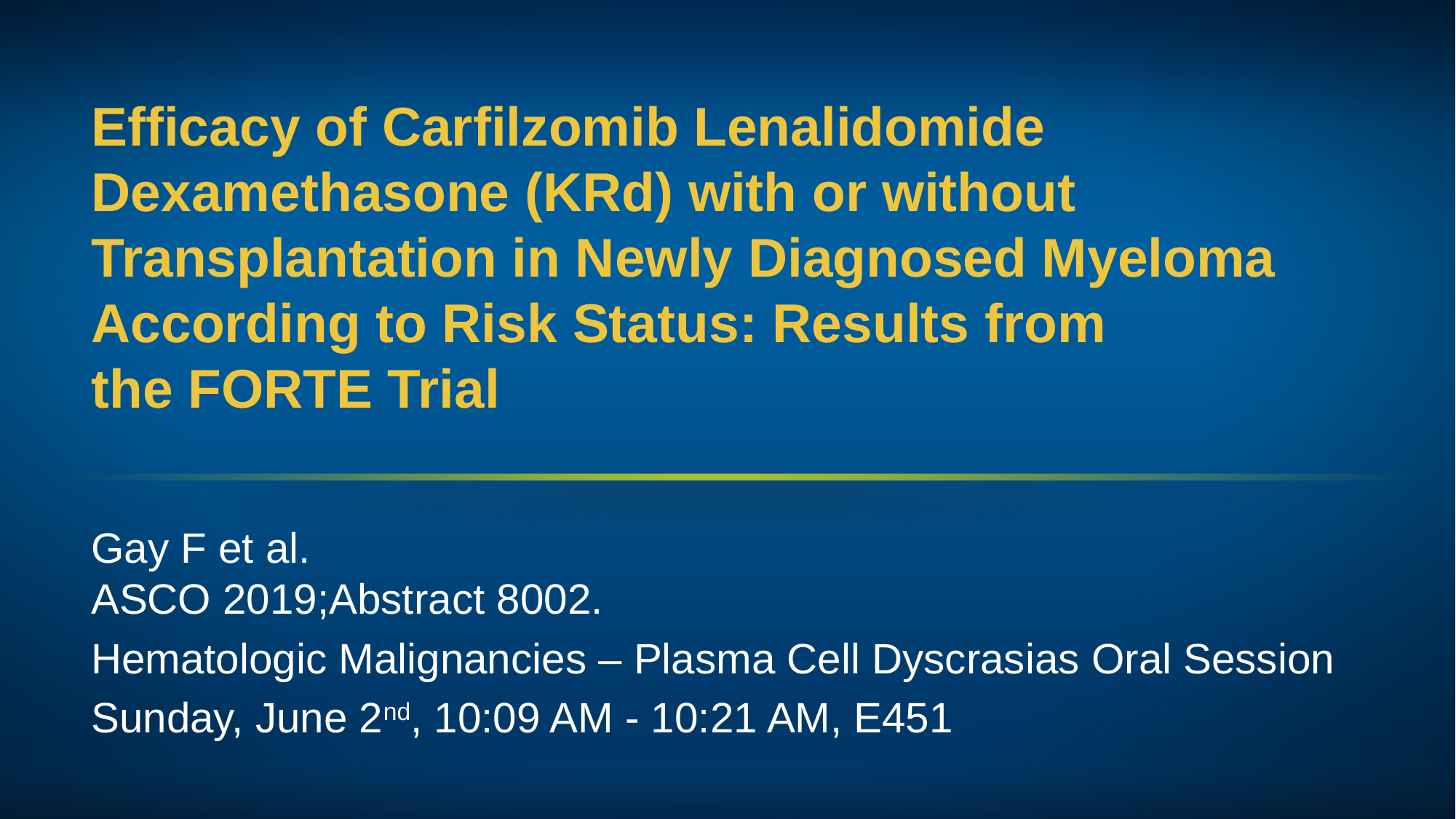

# Efficacy of Carfilzomib Lenalidomide Dexamethasone (KRd) with or without Transplantation in Newly Diagnosed Myeloma According to Risk Status: Results from the FORTE Trial
Gay F et al.
ASCO 2019;Abstract 8002.
Hematologic Malignancies – Plasma Cell Dyscrasias Oral Session
Sunday, June 2nd, 10:09 AM - 10:21 AM, E451